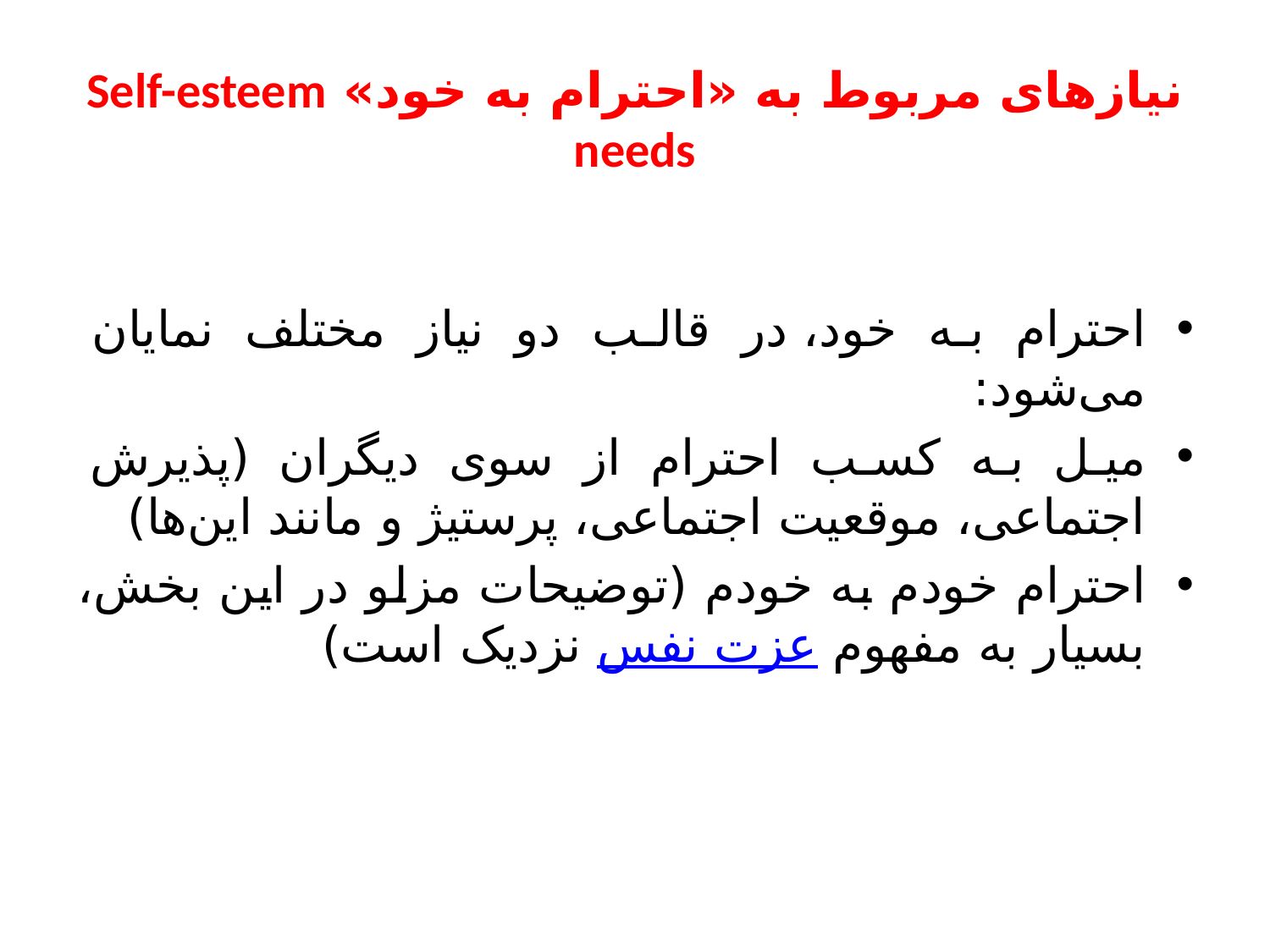

# نیازهای مربوط به «احترام به خود» Self-esteem needs

احترام به خود، در قالب دو نیاز مختلف نمایان می‌شود:
میل به کسب احترام از سوی دیگران (پذیرش اجتماعی، موقعیت اجتماعی، پرستیژ و مانند این‌ها)
احترام خودم به خودم (توضیحات مزلو در این بخش، بسیار به مفهوم عزت نفس نزدیک است)